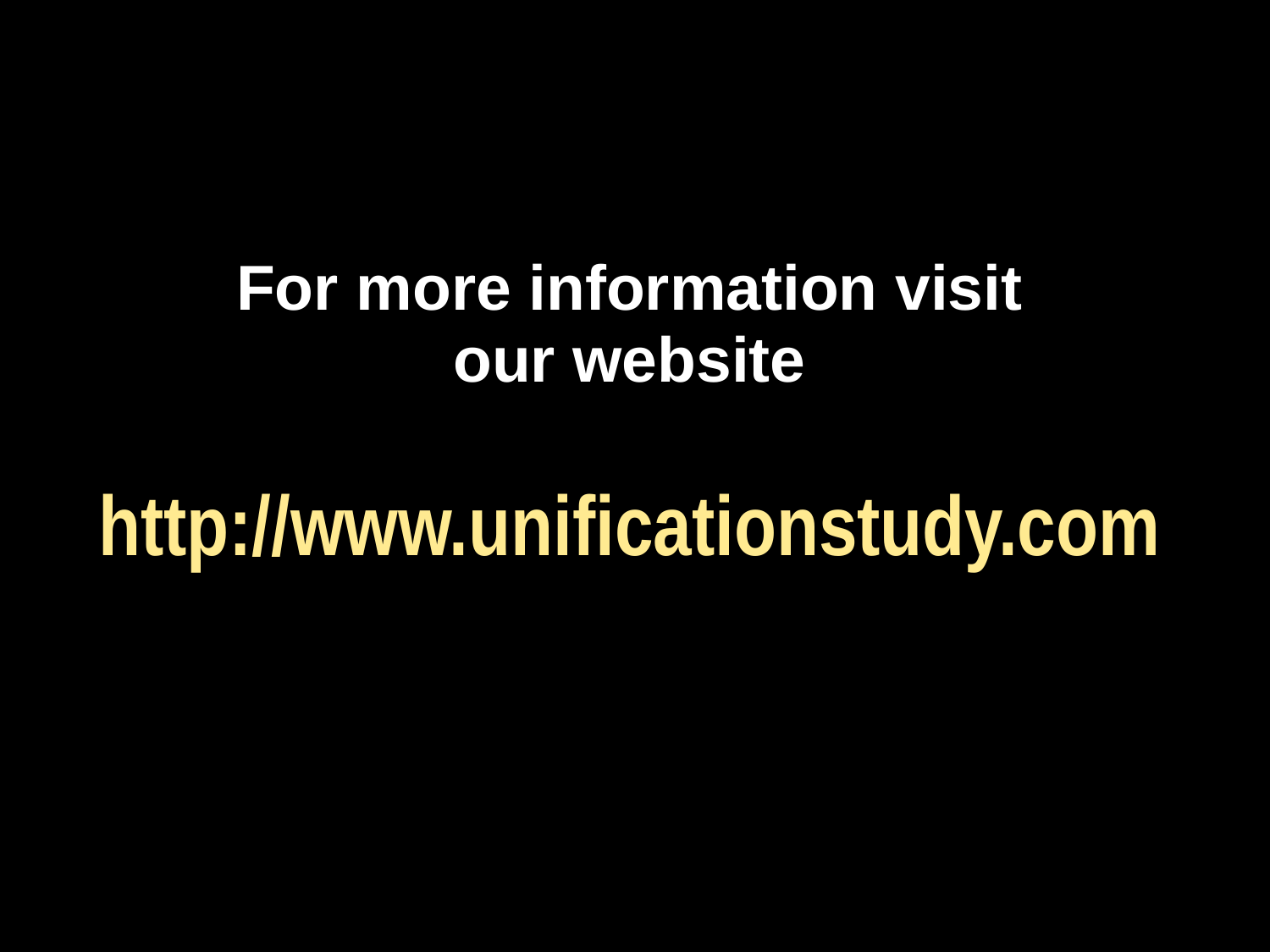

For more information visit our website
http://www.unificationstudy.com